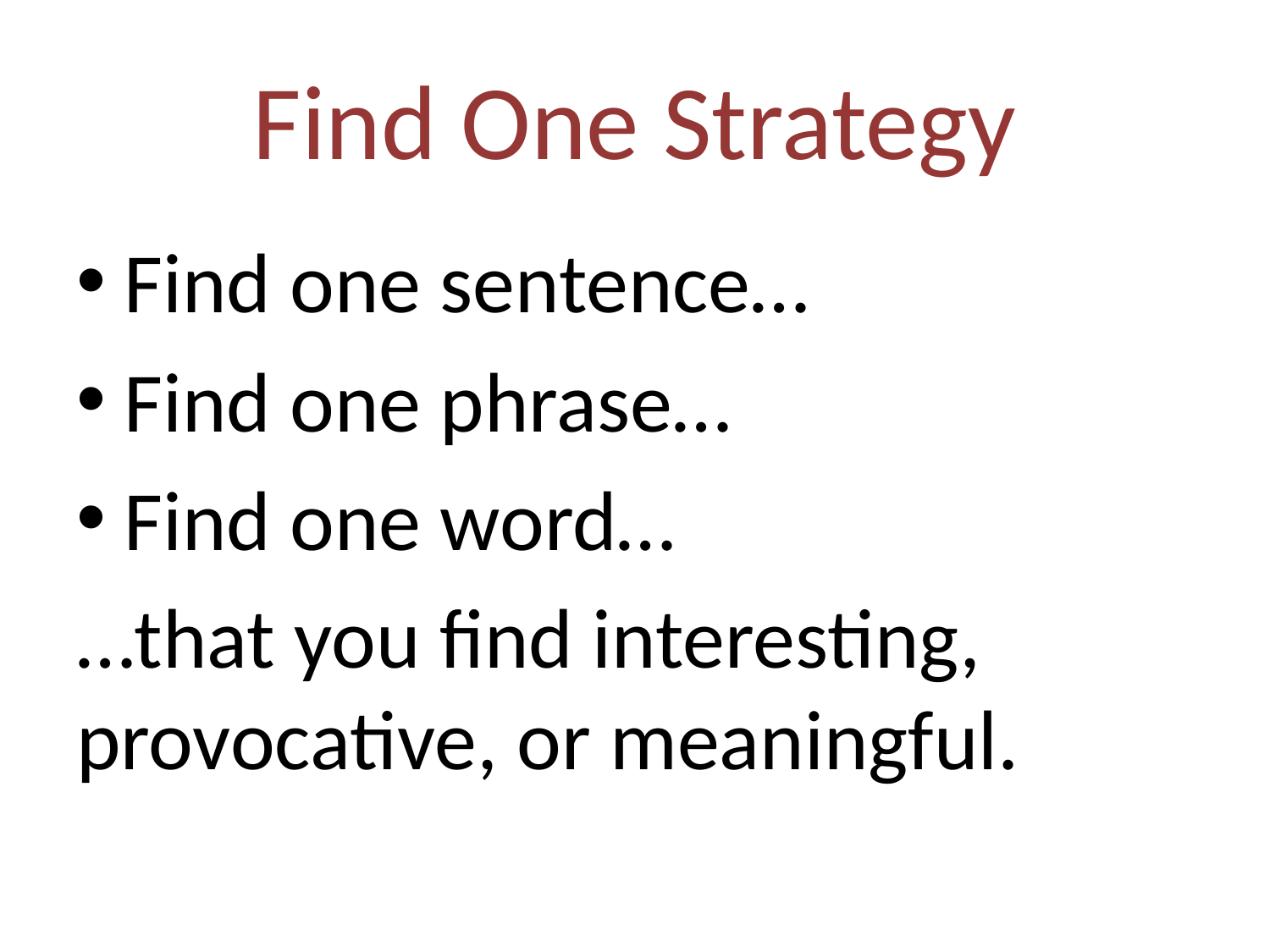

# Find One Strategy
Find one sentence…
Find one phrase…
Find one word…
…that you find interesting, provocative, or meaningful.